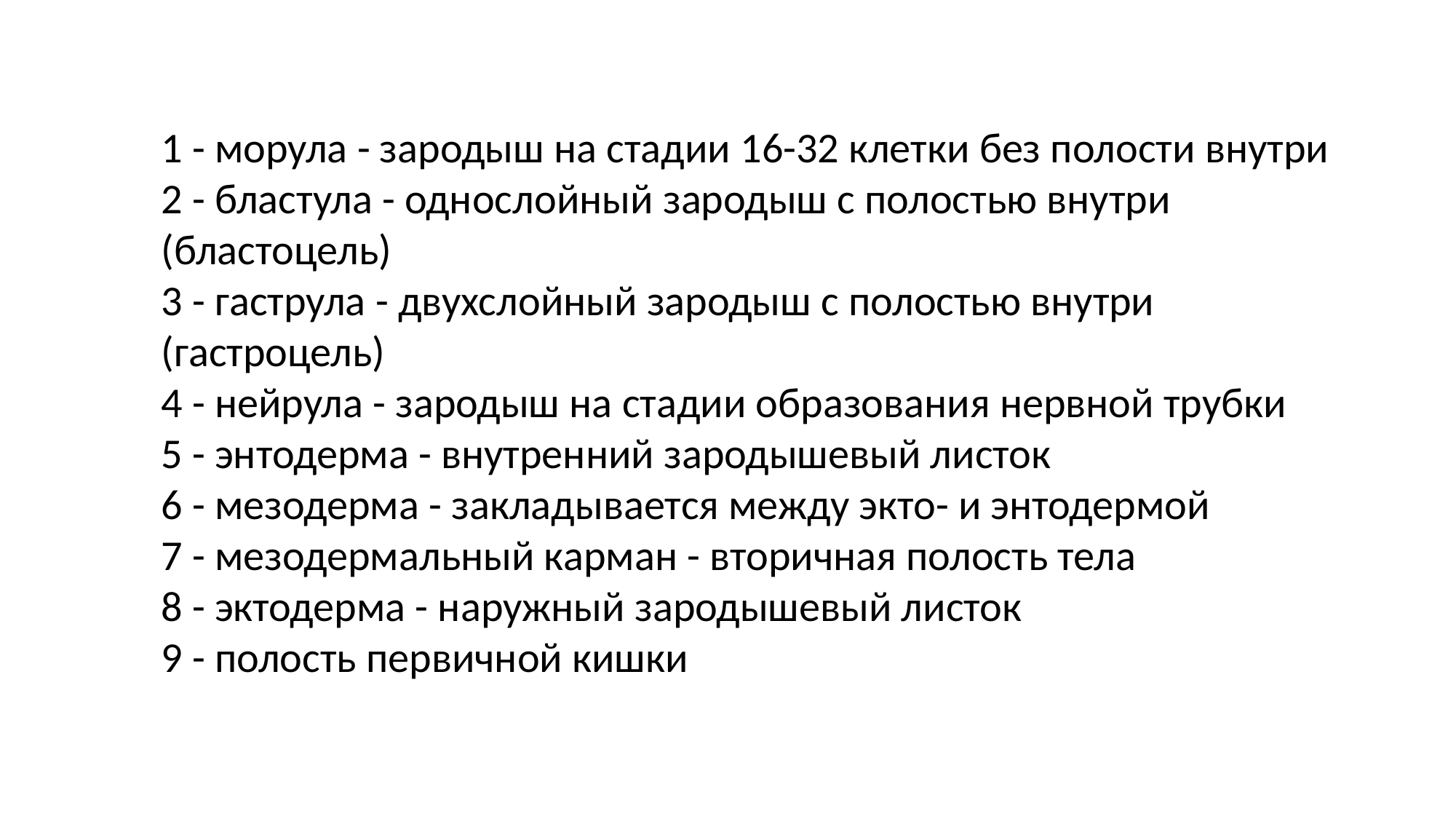

1 - морула - зародыш на стадии 16-32 клетки без полости внутри
2 - бластула - однослойный зародыш с полостью внутри (бластоцель)
3 - гаструла - двухслойный зародыш с полостью внутри (гастроцель)
4 - нейрула - зародыш на стадии образования нервной трубки
5 - энтодерма - внутренний зародышевый листок
6 - мезодерма - закладывается между экто- и энтодермой
7 - мезодермальный карман - вторичная полость тела
8 - эктодерма - наружный зародышевый листок
9 - полость первичной кишки